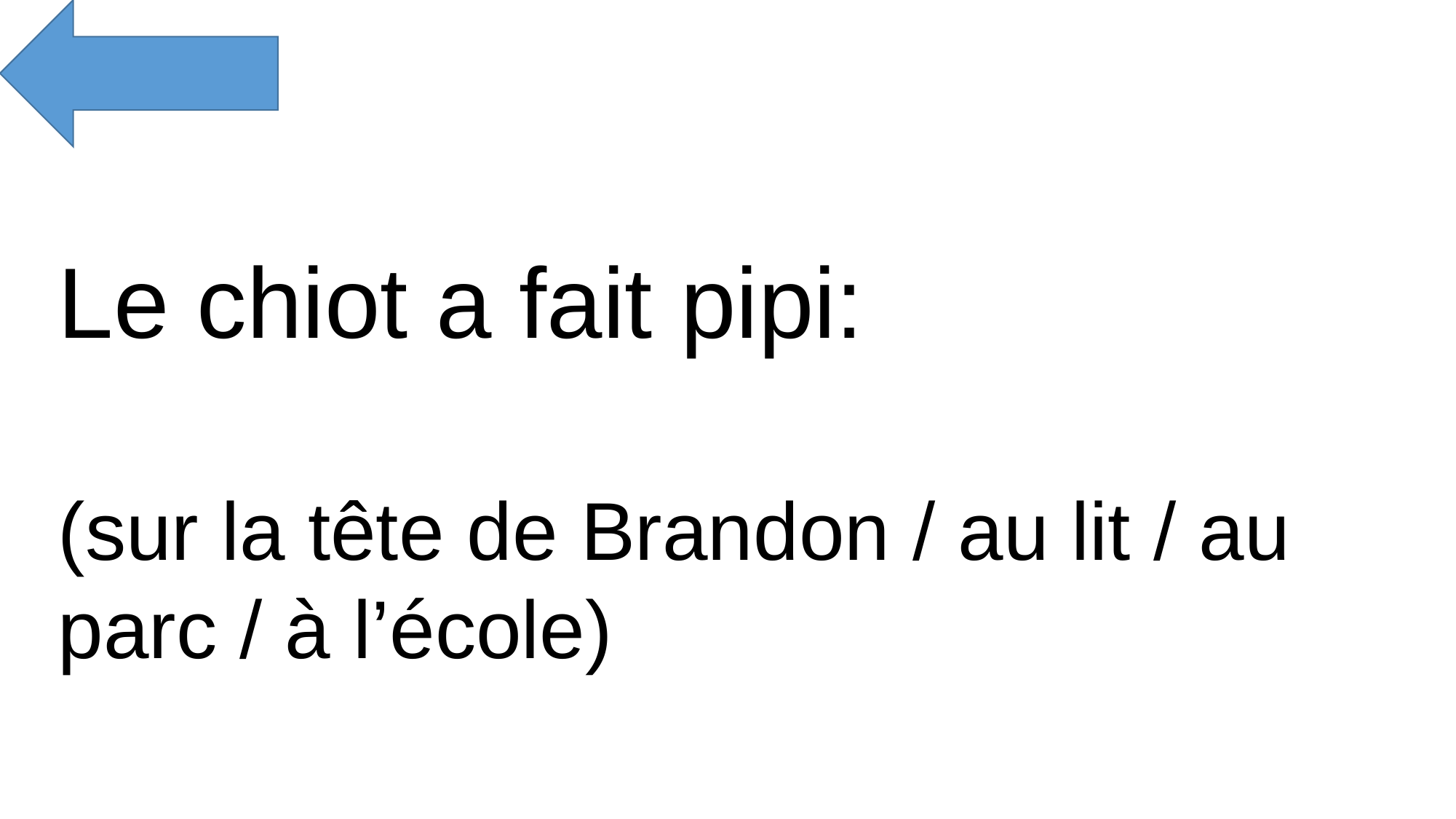

Le chiot a fait pipi:

(sur la tête de Brandon / au lit / au parc / à l’école)